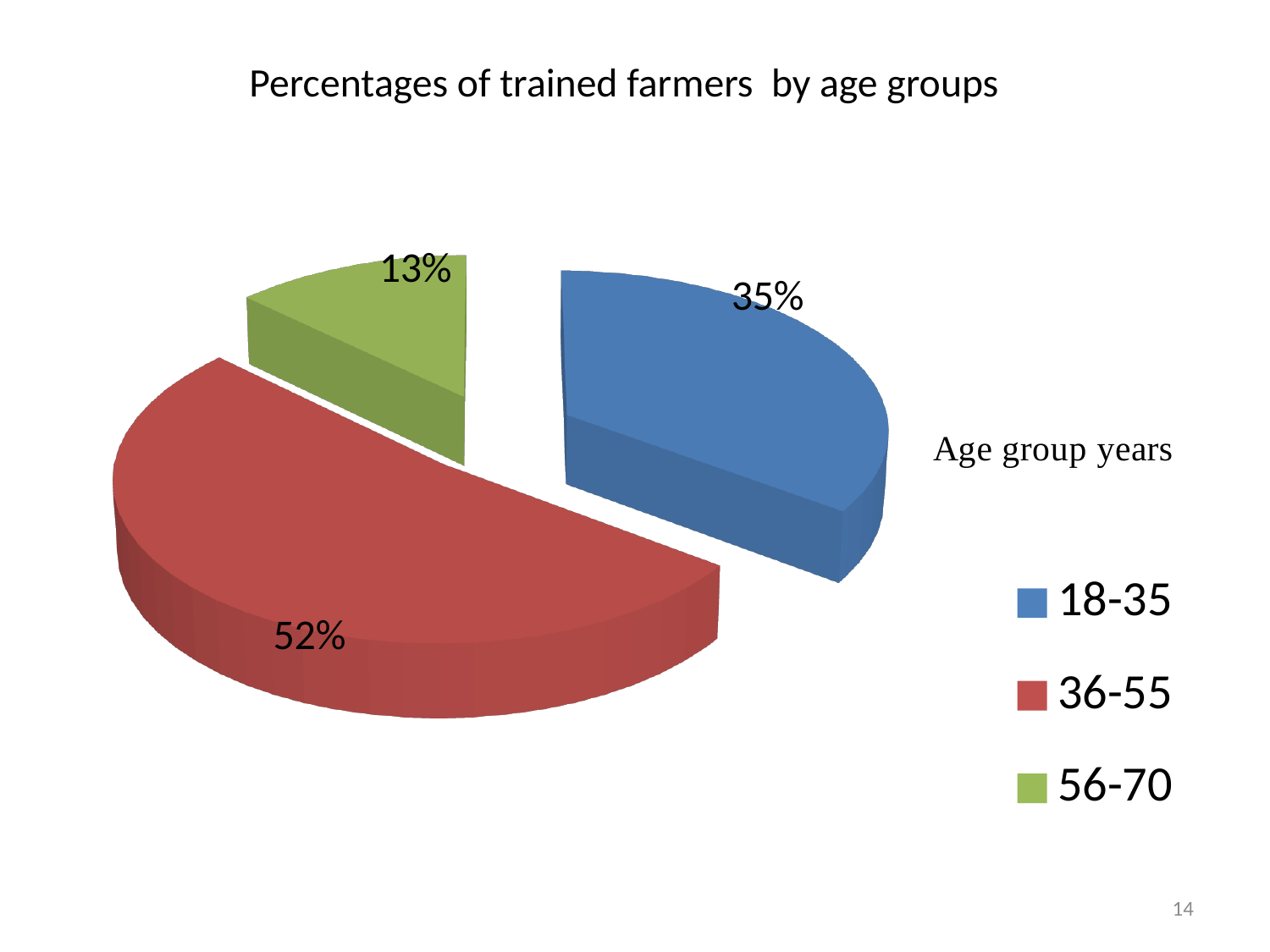

# Percentages of trained farmers  by age groups

[unsupported chart]

14